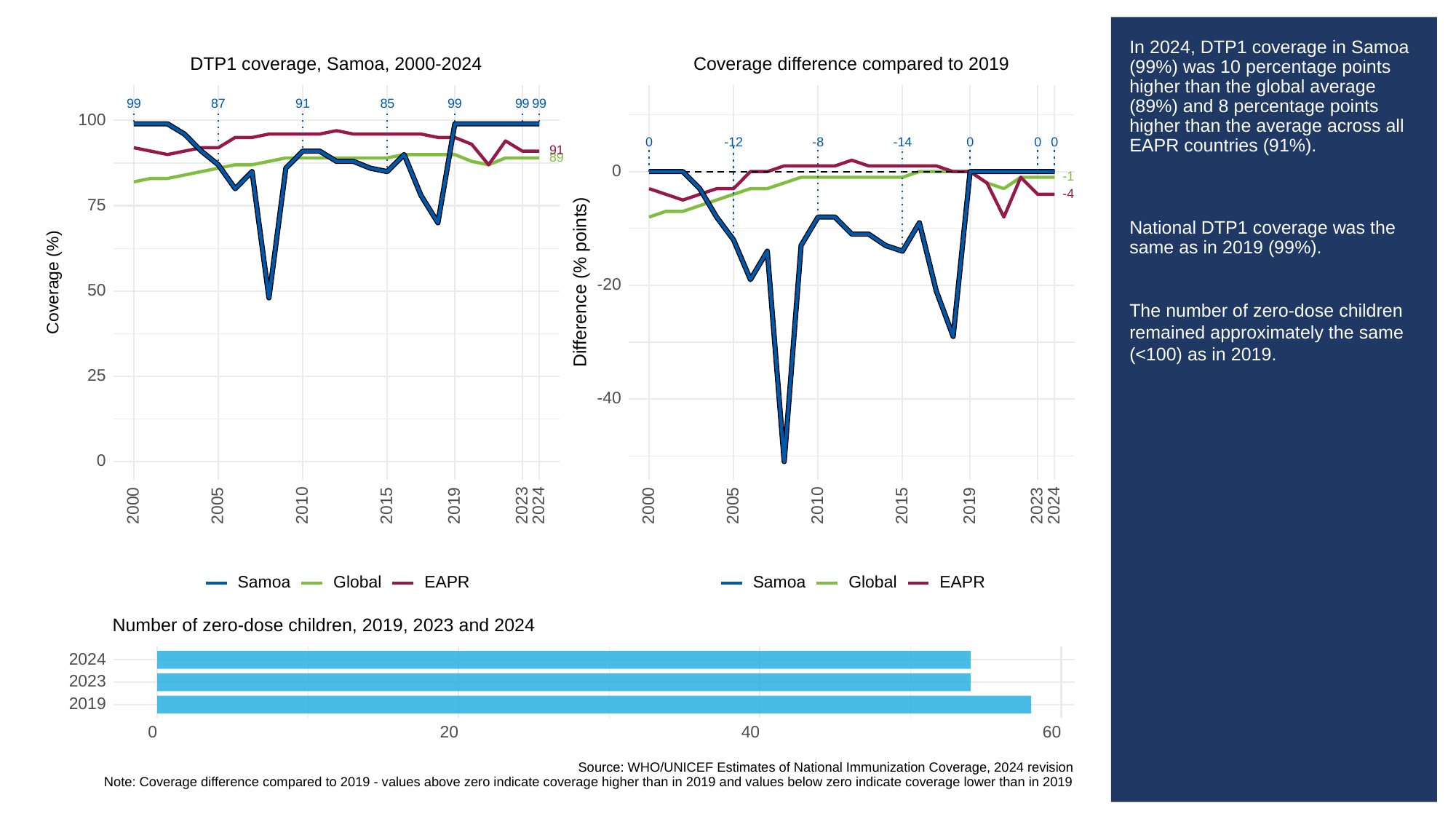

# In 2024, DTP1 coverage in Samoa (99%) was 10 percentage points higher than the global average (89%) and 8 percentage points higher than the average across all EAPR countries (91%).

National DTP1 coverage was the same as in 2019 (99%).

The number of zero-dose children remained approximately the same (<100) as in 2019.

DTP1 coverage, Samoa, 2000-2024
Coverage difference compared to 2019

99
87
91
85
99
99
99

100

0
-8
0
0
0
-12
-14

91
89

0

-1
-4
75

Difference (% points)
Coverage (%)
-20
50

25

-40

0

2023
2023
2000
2005
2010
2015
2019
2024
2000
2005
2010
2015
2019
2024
Samoa
Global
Samoa
Global
EAPR
EAPR

Number of zero-dose children, 2019, 2023 and 2024

2024

2023

2019

0
20
40
60
Source: WHO/UNICEF Estimates of National Immunization Coverage, 2024 revision
Note: Coverage difference compared to 2019 - values above zero indicate coverage higher than in 2019 and values below zero indicate coverage lower than in 2019